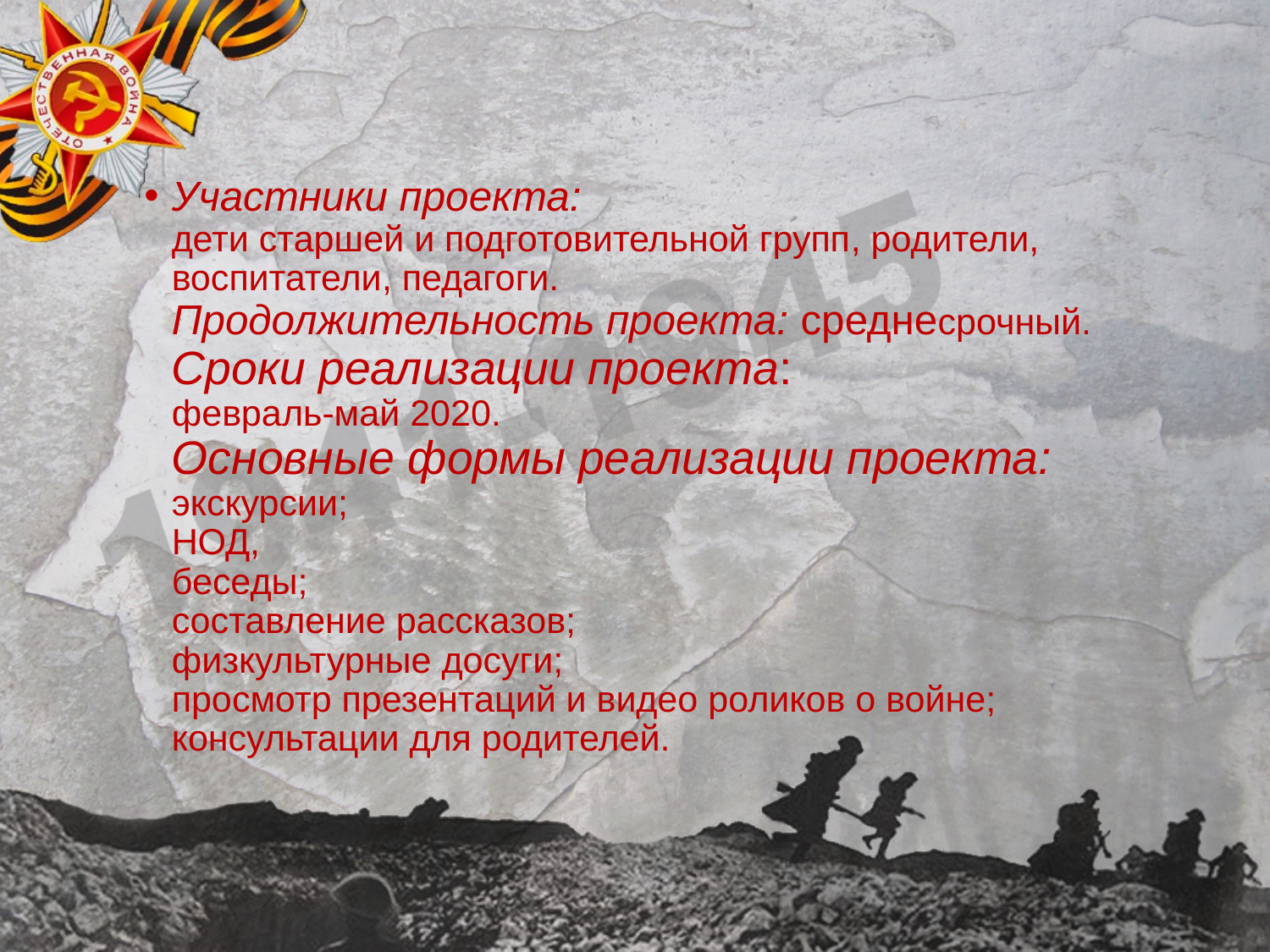

Участники проекта:
дети старшей и подготовительной групп, родители, воспитатели, педагоги.
Продолжительность проекта: среднесрочный.
Сроки реализации проекта:
февраль-май 2020.
Основные формы реализации проекта:
экскурсии;
НОД,
беседы;
составление рассказов;
физкультурные досуги;
просмотр презентаций и видео роликов о войне; консультации для родителей.